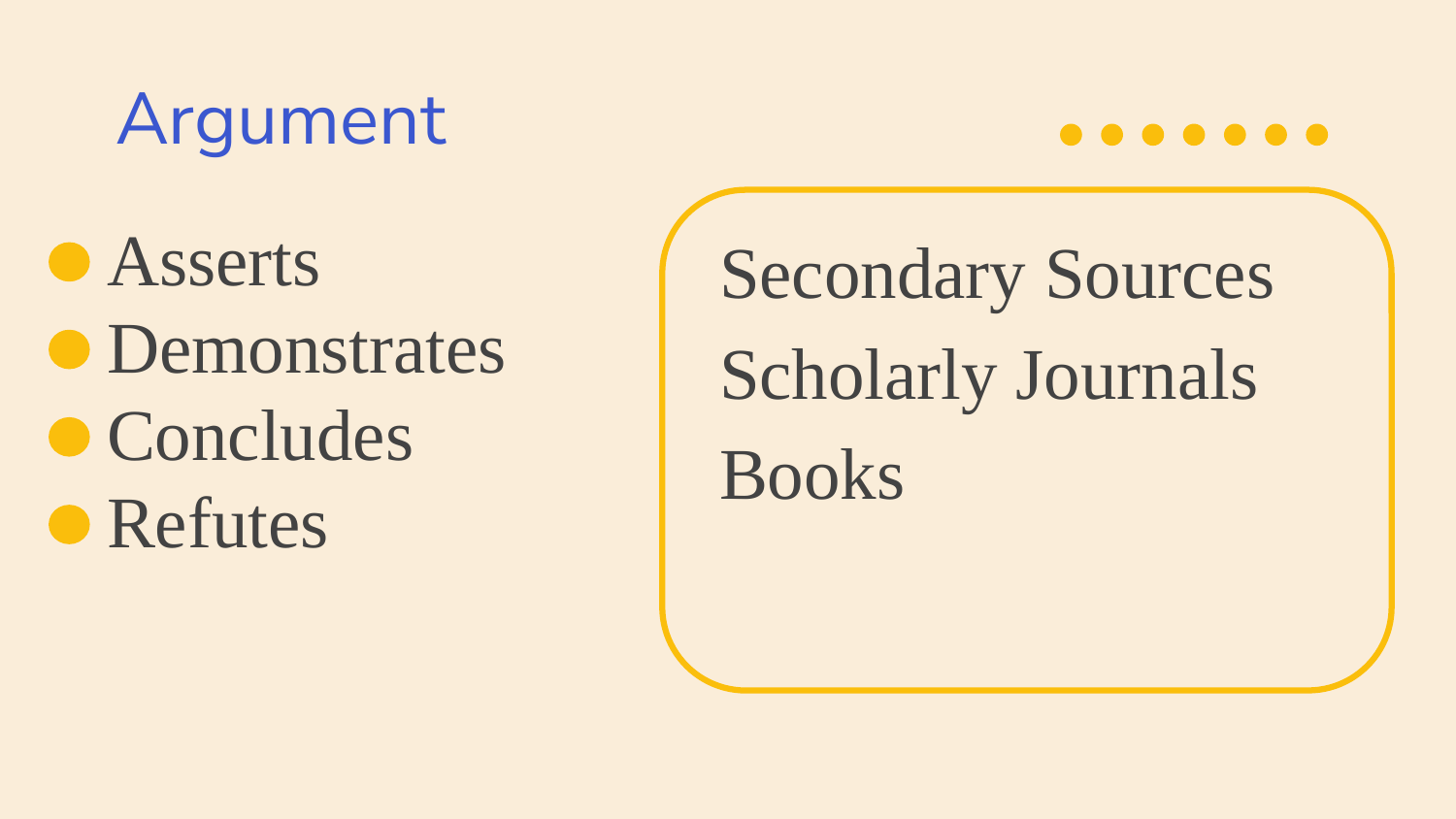

Argument

Secondary Sources
Scholarly Journals
Books

Asserts
Demonstrates
Concludes
Refutes